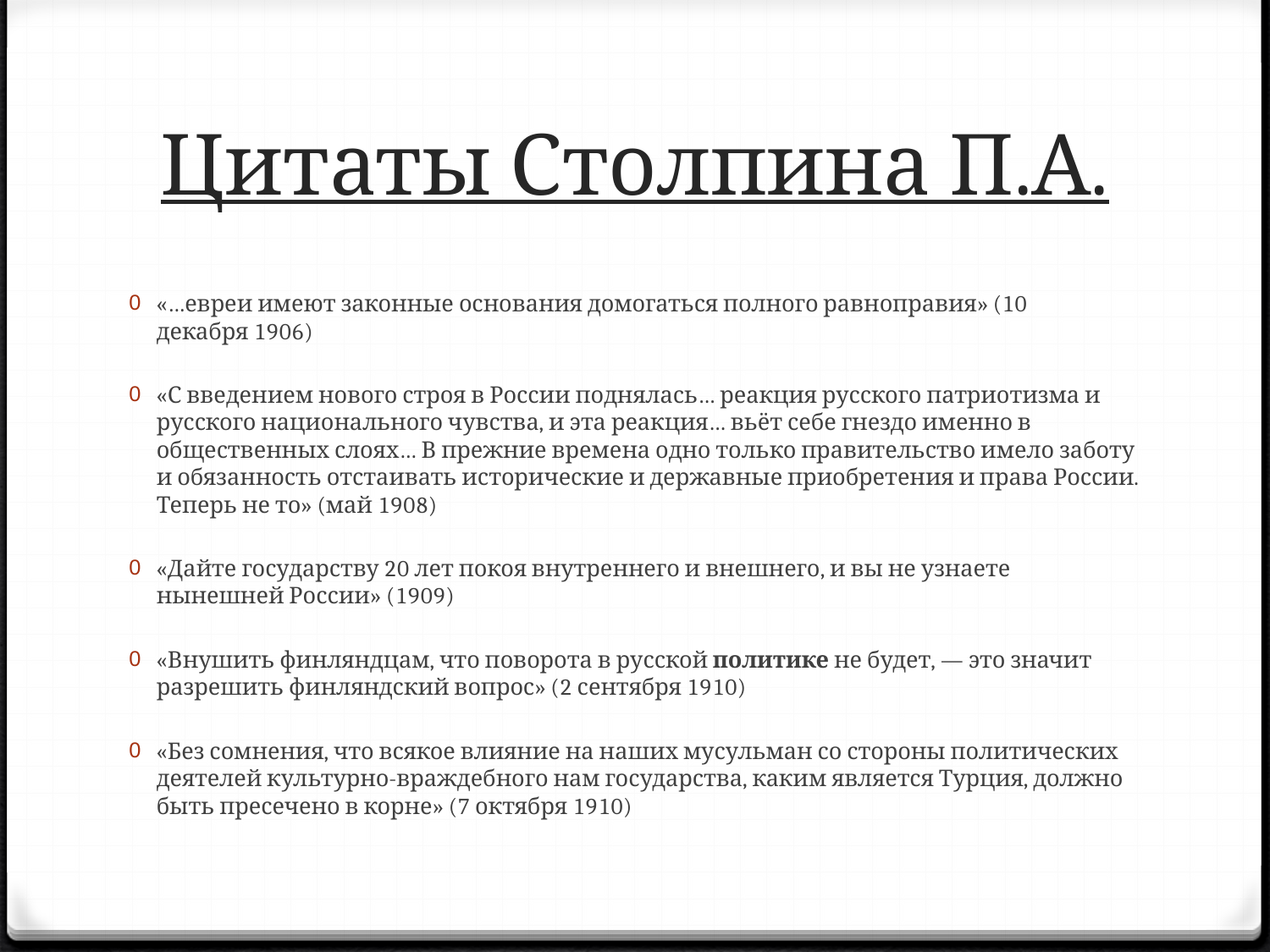

# Цитаты Столпина П.А.
«…евреи имеют законные основания домогаться полного равноправия» (10 декабря 1906)

«С введением нового строя в России поднялась… реакция русского патриотизма и русского национального чувства, и эта реакция… вьёт себе гнездо именно в общественных слоях… В прежние времена одно только правительство имело заботу и обязанность отстаивать исторические и державные приобретения и права России. Теперь не то» (май 1908)

«Дайте государству 20 лет покоя внутреннего и внешнего, и вы не узнаете нынешней России» (1909)

«Внушить финляндцам, что поворота в русской политике не будет, — это значит разрешить финляндский вопрос» (2 сентября 1910)

«Без сомнения, что всякое влияние на наших мусульман со стороны политических деятелей культурно-враждебного нам государства, каким является Турция, должно быть пресечено в корне» (7 октября 1910)